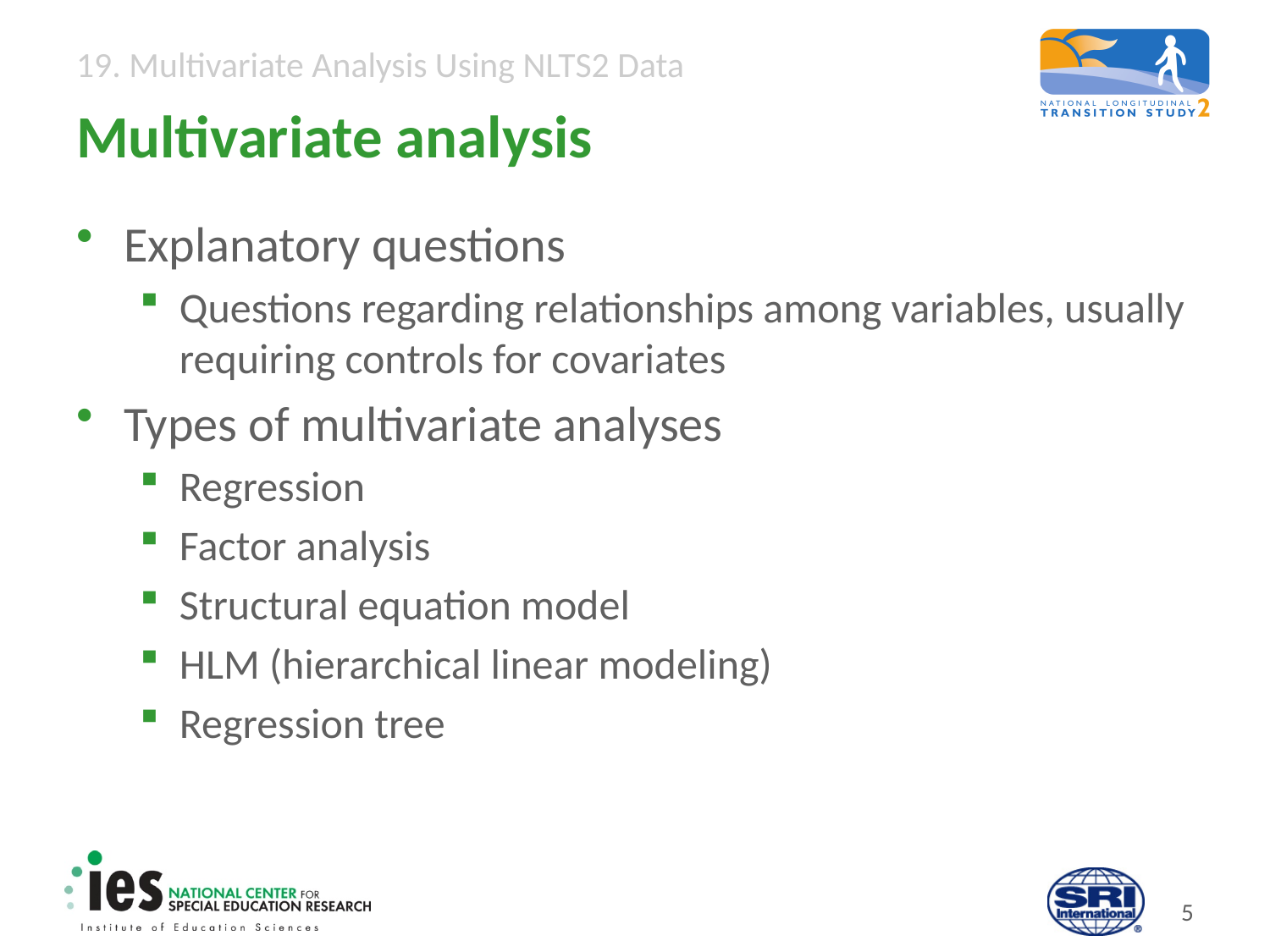

# Multivariate analysis
Explanatory questions
Questions regarding relationships among variables, usually requiring controls for covariates
Types of multivariate analyses
Regression
Factor analysis
Structural equation model
HLM (hierarchical linear modeling)
Regression tree
5